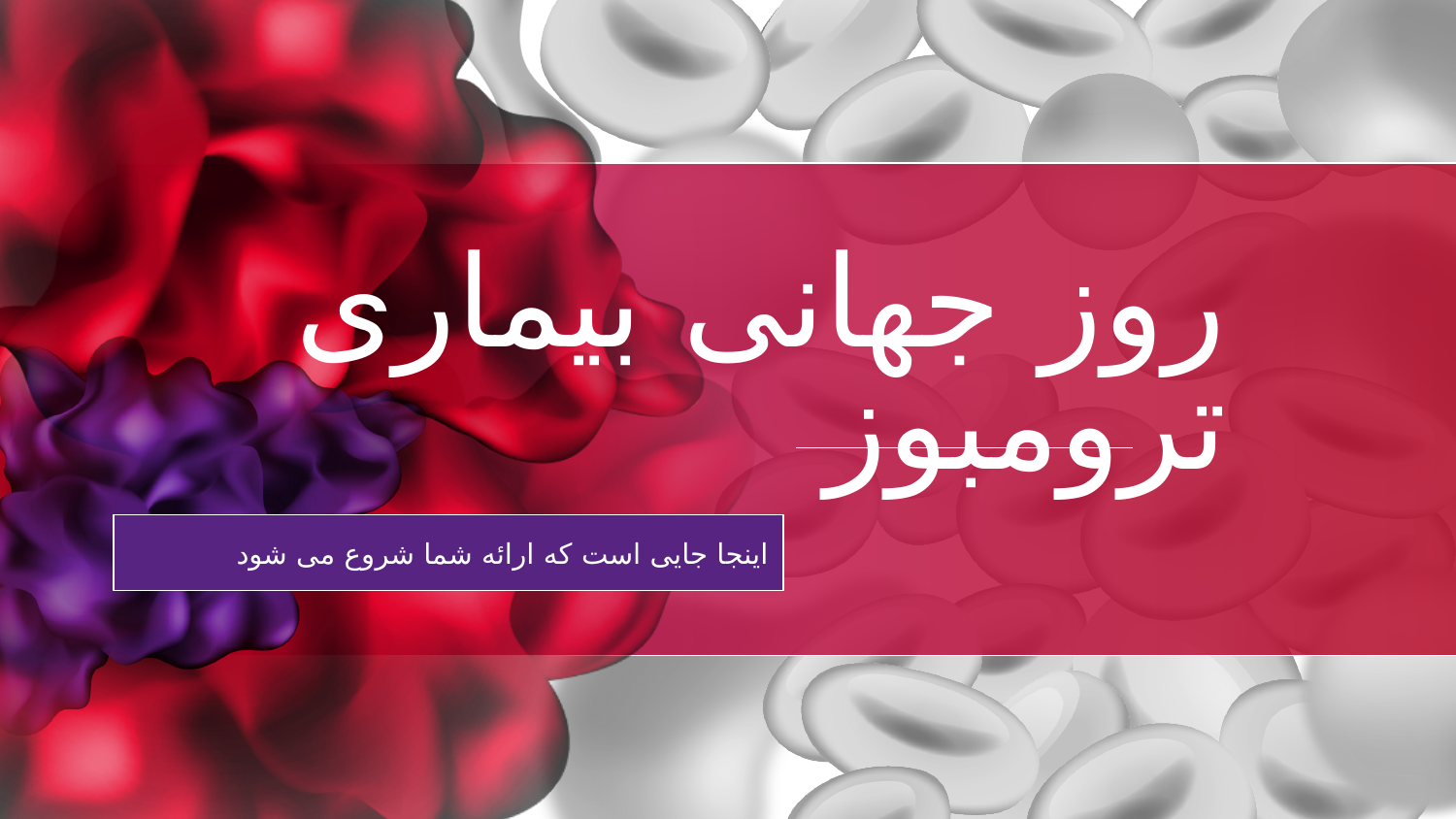

# روز جهانی بیماری ترومبوز
اینجا جایی است که ارائه شما شروع می شود